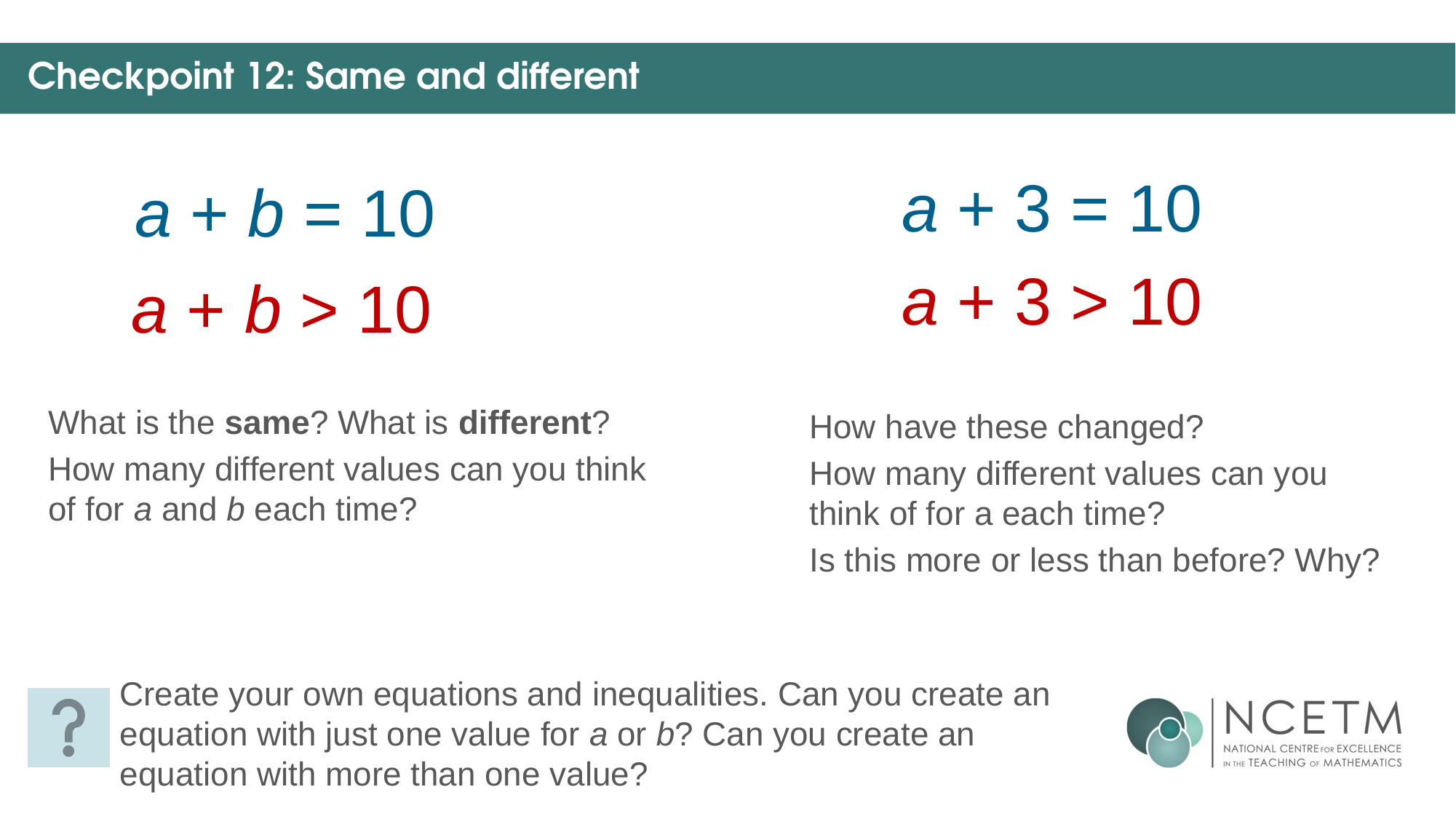

Checkpoint 12: Same and different

a + 3 = 10
a + b = 10
a + 3 > 10
a + b > 10
What is the same? What is different?
How many different values can you think of for a and b each time?
How have these changed?
How many different values can you think of for a each time?
Is this more or less than before? Why?
Create your own equations and inequalities. Can you create an equation with just one value for a or b? Can you create an equation with more than one value?